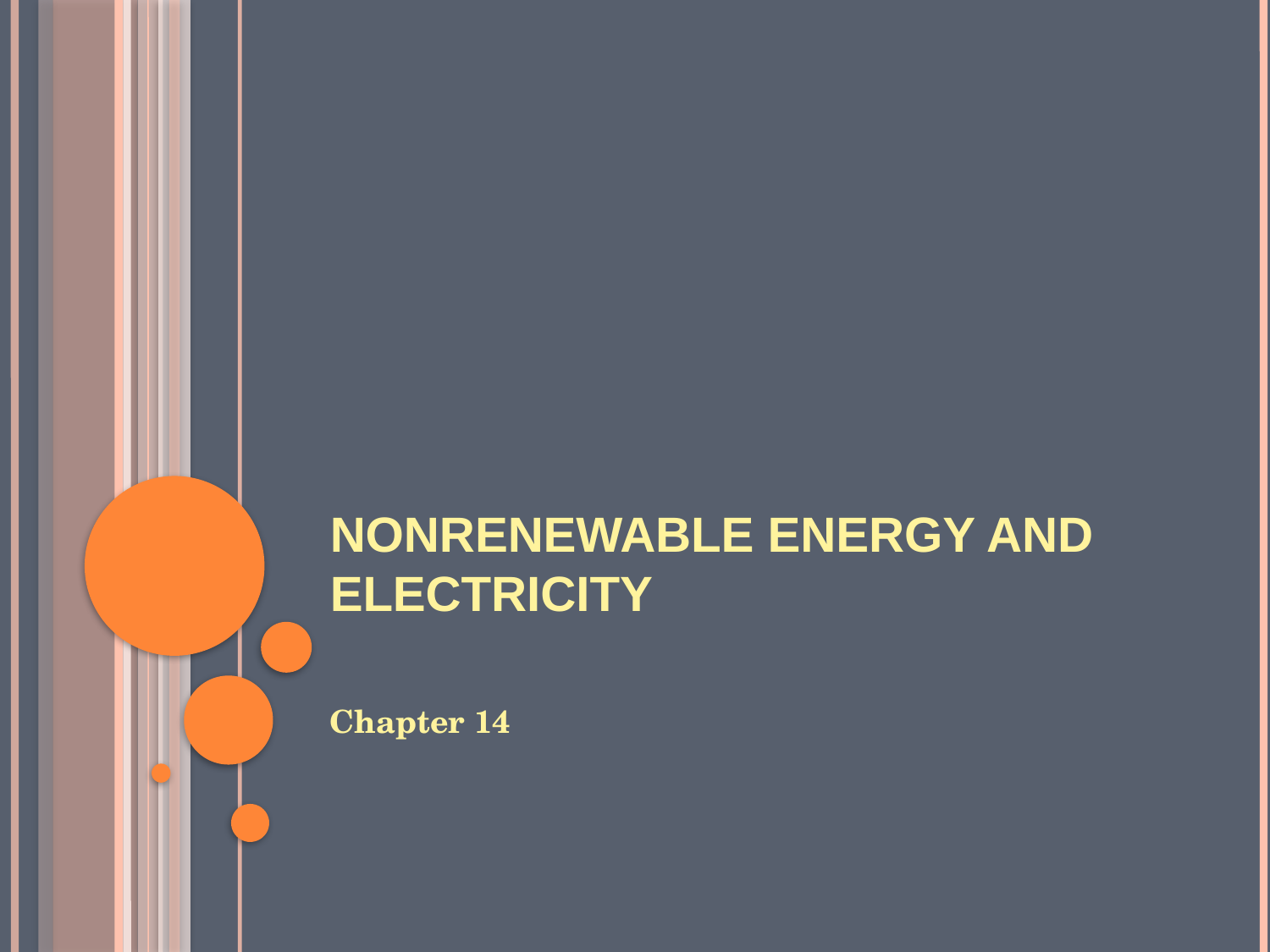

# Nonrenewable Energy and Electricity
Chapter 14